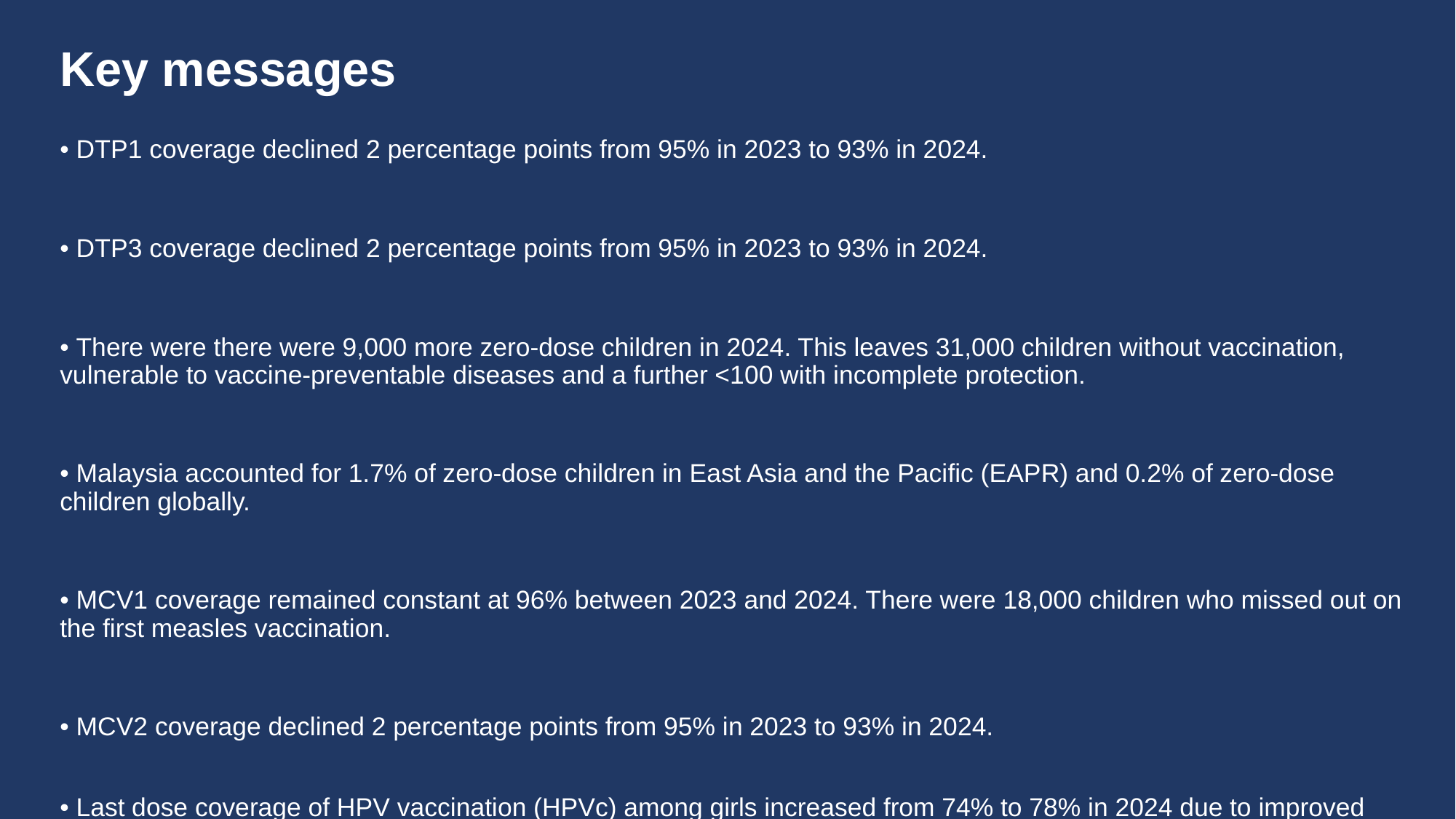

# Key messages
• DTP1 coverage declined 2 percentage points from 95% in 2023 to 93% in 2024.

• DTP3 coverage declined 2 percentage points from 95% in 2023 to 93% in 2024.

• There were there were 9,000 more zero-dose children in 2024. This leaves 31,000 children without vaccination, vulnerable to vaccine-preventable diseases and a further <100 with incomplete protection.

• Malaysia accounted for 1.7% of zero-dose children in East Asia and the Pacific (EAPR) and 0.2% of zero-dose children globally.

• MCV1 coverage remained constant at 96% between 2023 and 2024. There were 18,000 children who missed out on the first measles vaccination.

• MCV2 coverage declined 2 percentage points from 95% in 2023 to 93% in 2024.

• Last dose coverage of HPV vaccination (HPVc) among girls increased from 74% to 78% in 2024 due to improved programme performance.